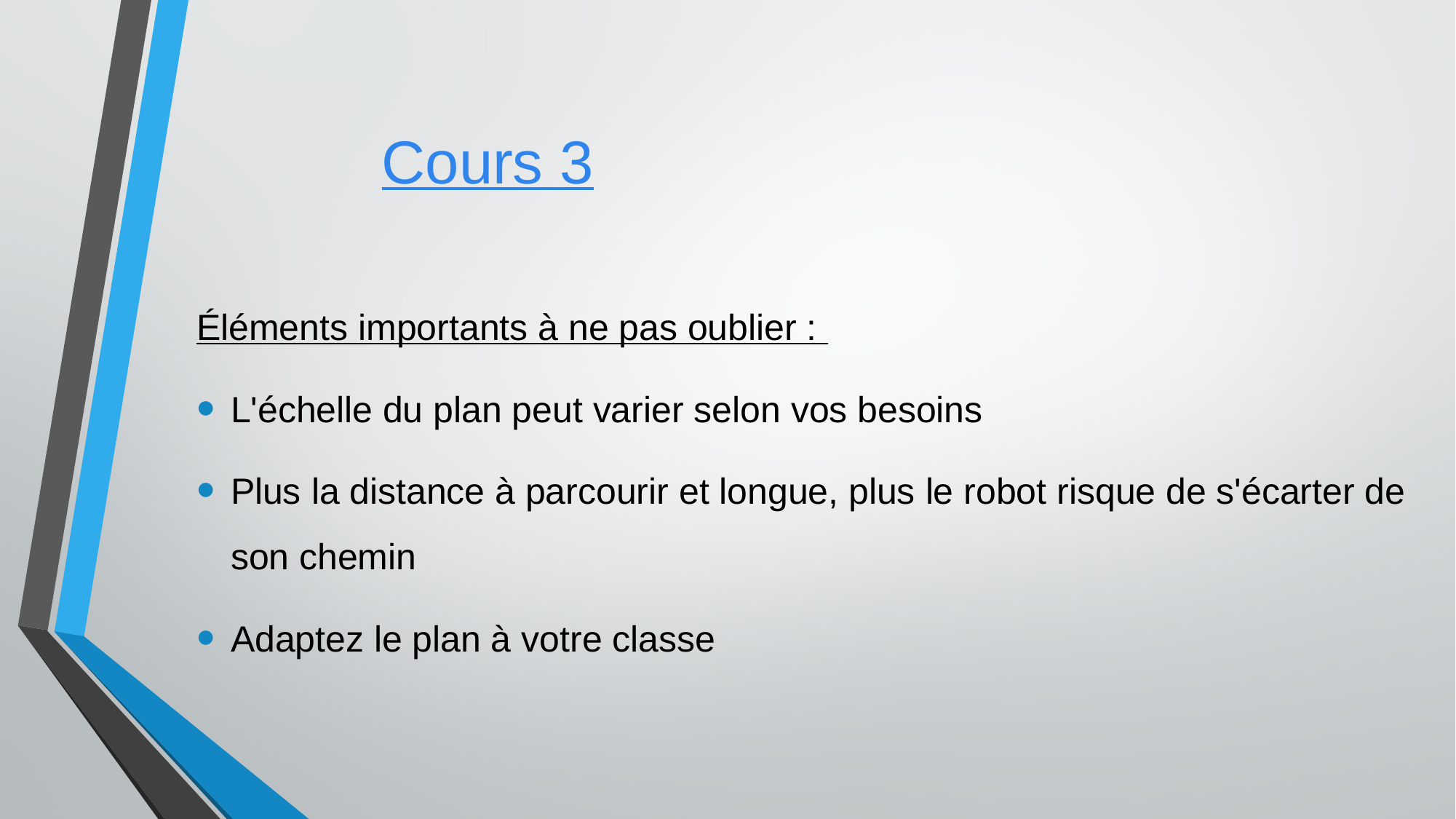

Cours 3
Éléments importants à ne pas oublier :
L'échelle du plan peut varier selon vos besoins
Plus la distance à parcourir et longue, plus le robot risque de s'écarter de son chemin
Adaptez le plan à votre classe